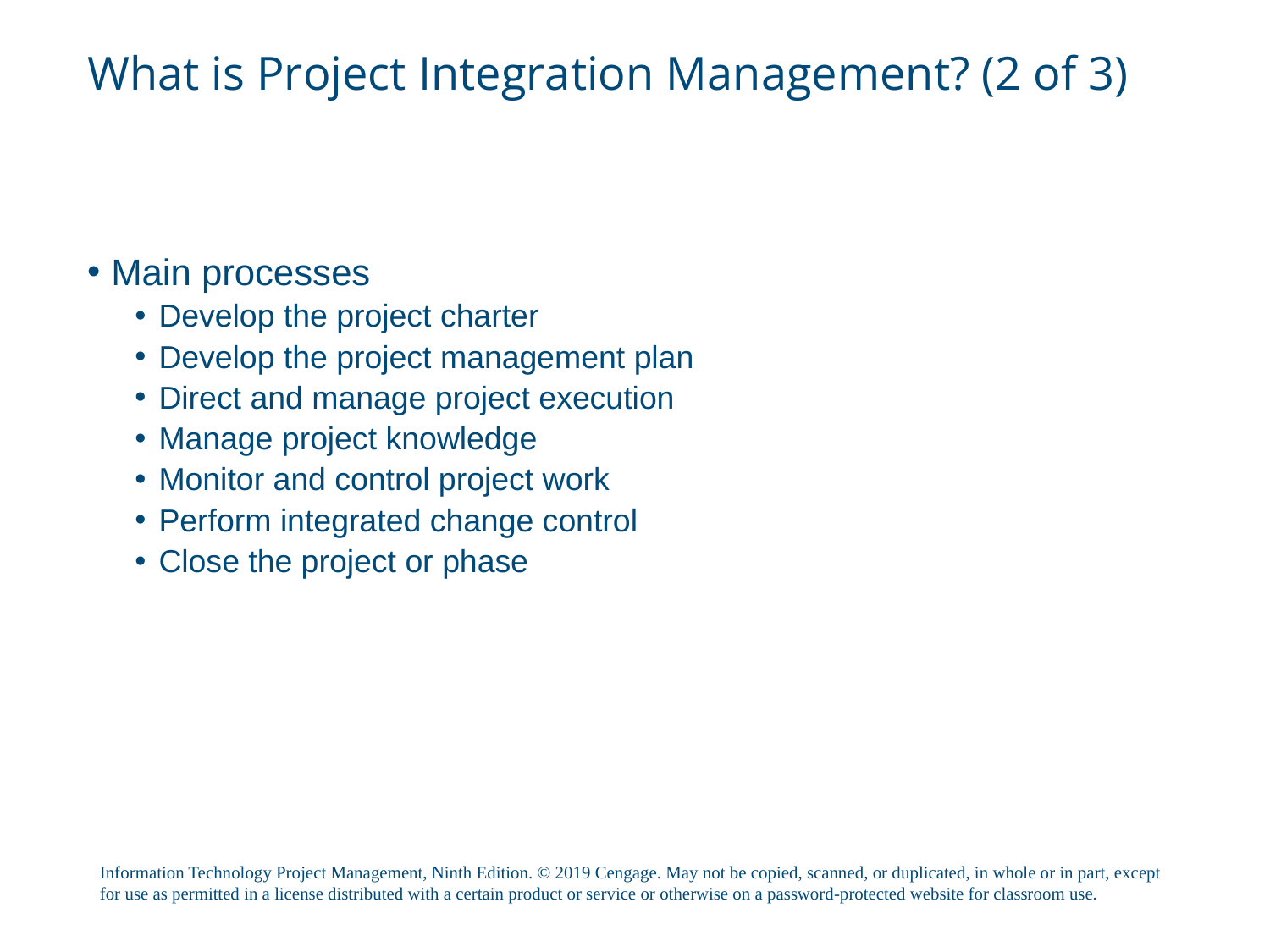

# What is Project Integration Management? (2 of 3)
Main processes
Develop the project charter
Develop the project management plan
Direct and manage project execution
Manage project knowledge
Monitor and control project work
Perform integrated change control
Close the project or phase
Information Technology Project Management, Ninth Edition. © 2019 Cengage. May not be copied, scanned, or duplicated, in whole or in part, except for use as permitted in a license distributed with a certain product or service or otherwise on a password-protected website for classroom use.